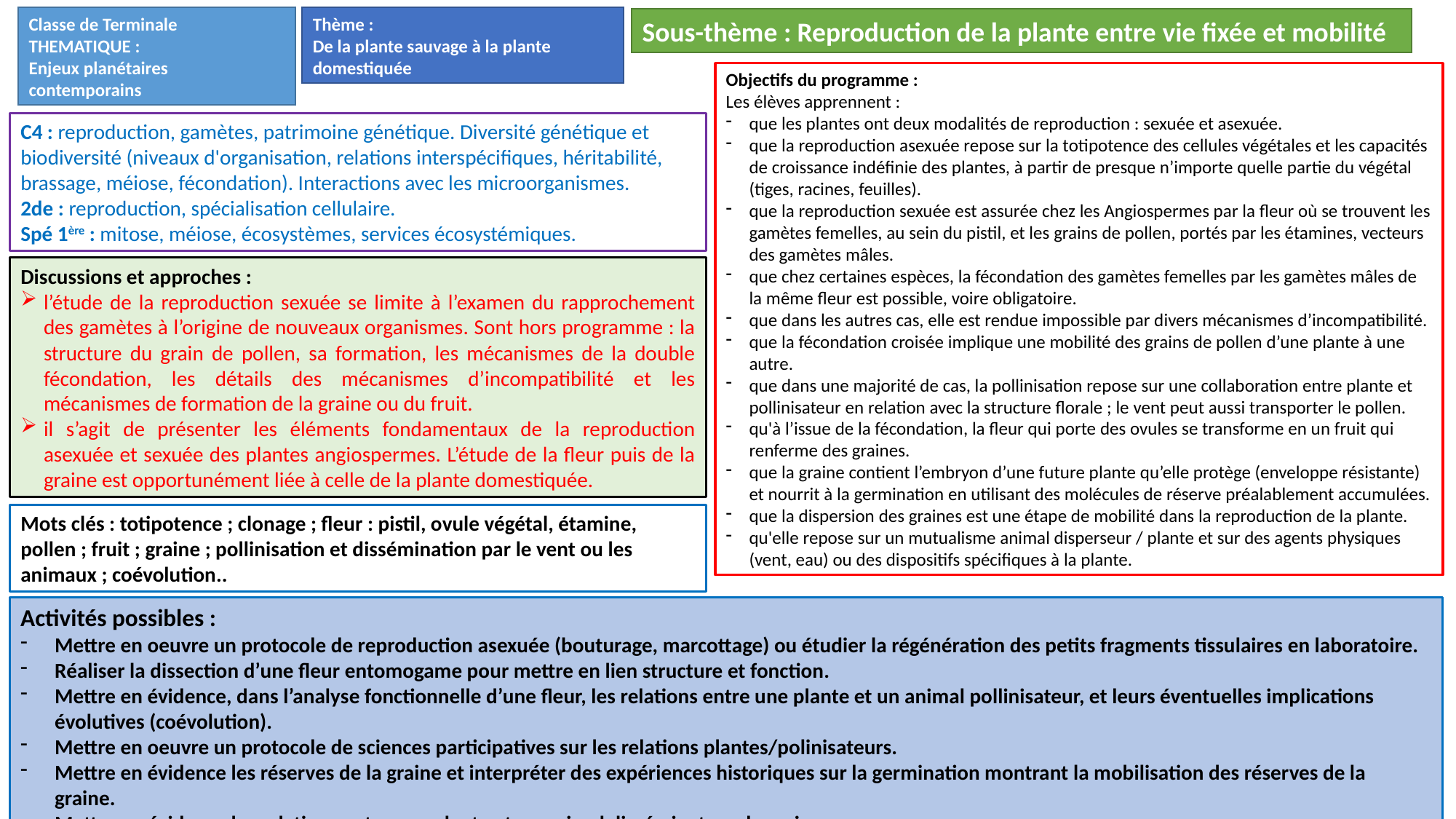

Classe de Terminale
THEMATIQUE :
Enjeux planétaires contemporains
Thème :
De la plante sauvage à la plante domestiquée
Sous-thème : Reproduction de la plante entre vie fixée et mobilité
Objectifs du programme :
Les élèves apprennent :
que les plantes ont deux modalités de reproduction : sexuée et asexuée.
que la reproduction asexuée repose sur la totipotence des cellules végétales et les capacités de croissance indéfinie des plantes, à partir de presque n’importe quelle partie du végétal (tiges, racines, feuilles).
que la reproduction sexuée est assurée chez les Angiospermes par la fleur où se trouvent les gamètes femelles, au sein du pistil, et les grains de pollen, portés par les étamines, vecteurs des gamètes mâles.
que chez certaines espèces, la fécondation des gamètes femelles par les gamètes mâles de la même fleur est possible, voire obligatoire.
que dans les autres cas, elle est rendue impossible par divers mécanismes d’incompatibilité.
que la fécondation croisée implique une mobilité des grains de pollen d’une plante à une autre.
que dans une majorité de cas, la pollinisation repose sur une collaboration entre plante et pollinisateur en relation avec la structure florale ; le vent peut aussi transporter le pollen.
qu'à l’issue de la fécondation, la fleur qui porte des ovules se transforme en un fruit qui renferme des graines.
que la graine contient l’embryon d’une future plante qu’elle protège (enveloppe résistante) et nourrit à la germination en utilisant des molécules de réserve préalablement accumulées.
que la dispersion des graines est une étape de mobilité dans la reproduction de la plante.
qu'elle repose sur un mutualisme animal disperseur / plante et sur des agents physiques (vent, eau) ou des dispositifs spécifiques à la plante.
C4 : reproduction, gamètes, patrimoine génétique. Diversité génétique et biodiversité (niveaux d'organisation, relations interspécifiques, héritabilité, brassage, méiose, fécondation). Interactions avec les microorganismes.
2de : reproduction, spécialisation cellulaire.
Spé 1ère : mitose, méiose, écosystèmes, services écosystémiques.
Discussions et approches :
l’étude de la reproduction sexuée se limite à l’examen du rapprochement des gamètes à l’origine de nouveaux organismes. Sont hors programme : la structure du grain de pollen, sa formation, les mécanismes de la double fécondation, les détails des mécanismes d’incompatibilité et les mécanismes de formation de la graine ou du fruit.
il s’agit de présenter les éléments fondamentaux de la reproduction asexuée et sexuée des plantes angiospermes. L’étude de la fleur puis de la graine est opportunément liée à celle de la plante domestiquée.
Mots clés : totipotence ; clonage ; fleur : pistil, ovule végétal, étamine, pollen ; fruit ; graine ; pollinisation et dissémination par le vent ou les animaux ; coévolution..
Activités possibles :
Mettre en oeuvre un protocole de reproduction asexuée (bouturage, marcottage) ou étudier la régénération des petits fragments tissulaires en laboratoire.
Réaliser la dissection d’une fleur entomogame pour mettre en lien structure et fonction.
Mettre en évidence, dans l’analyse fonctionnelle d’une fleur, les relations entre une plante et un animal pollinisateur, et leurs éventuelles implications évolutives (coévolution).
Mettre en oeuvre un protocole de sciences participatives sur les relations plantes/polinisateurs.
Mettre en évidence les réserves de la graine et interpréter des expériences historiques sur la germination montrant la mobilisation des réserves de la graine.
Mettre en évidence les relations entre une plante et un animal disséminateur de graines.